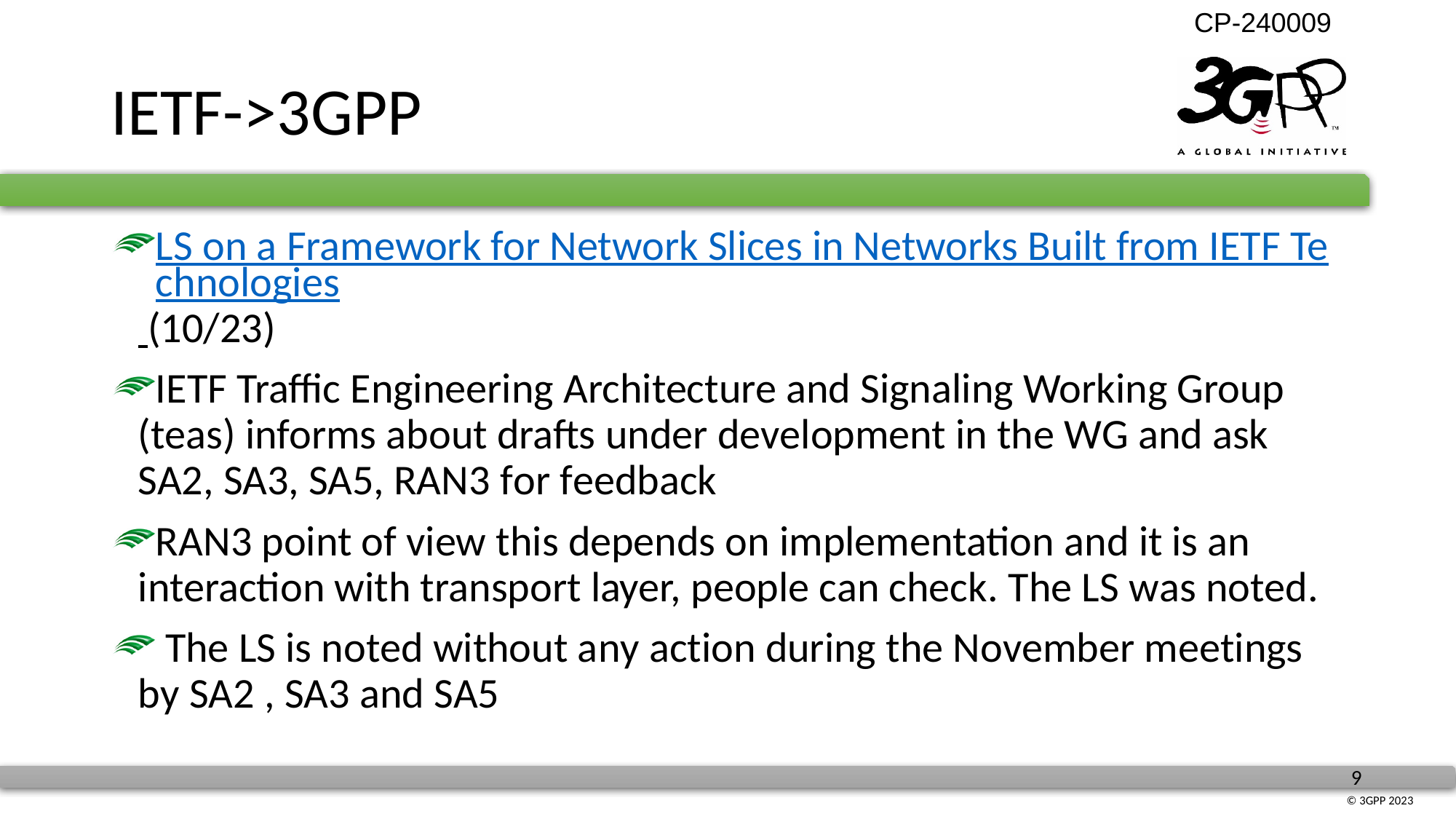

# IETF->3GPP
LS on a Framework for Network Slices in Networks Built from IETF Technologies (10/23)
IETF Traffic Engineering Architecture and Signaling Working Group (teas) informs about drafts under development in the WG and ask  SA2, SA3, SA5, RAN3 for feedback
RAN3 point of view this depends on implementation and it is an interaction with transport layer, people can check. The LS was noted.
 The LS is noted without any action during the November meetings by SA2 , SA3 and SA5